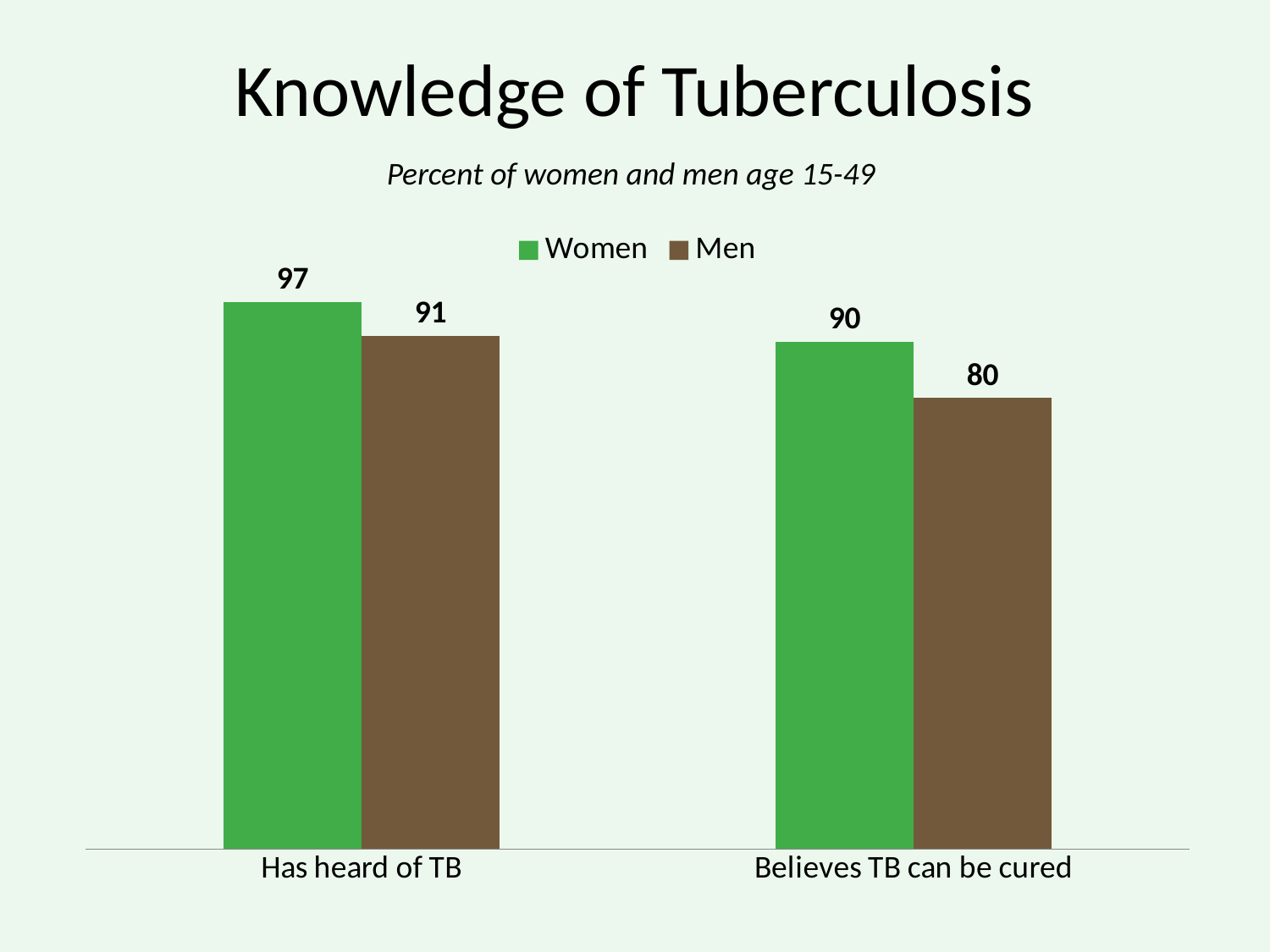

# Knowledge of Tuberculosis
Percent of women and men age 15-49

### Chart

| Category | Women | Men |
|---|---|---|
| Has heard of TB | 97.0 | 91.0 |
| Believes TB can be cured | 90.0 | 80.0 |